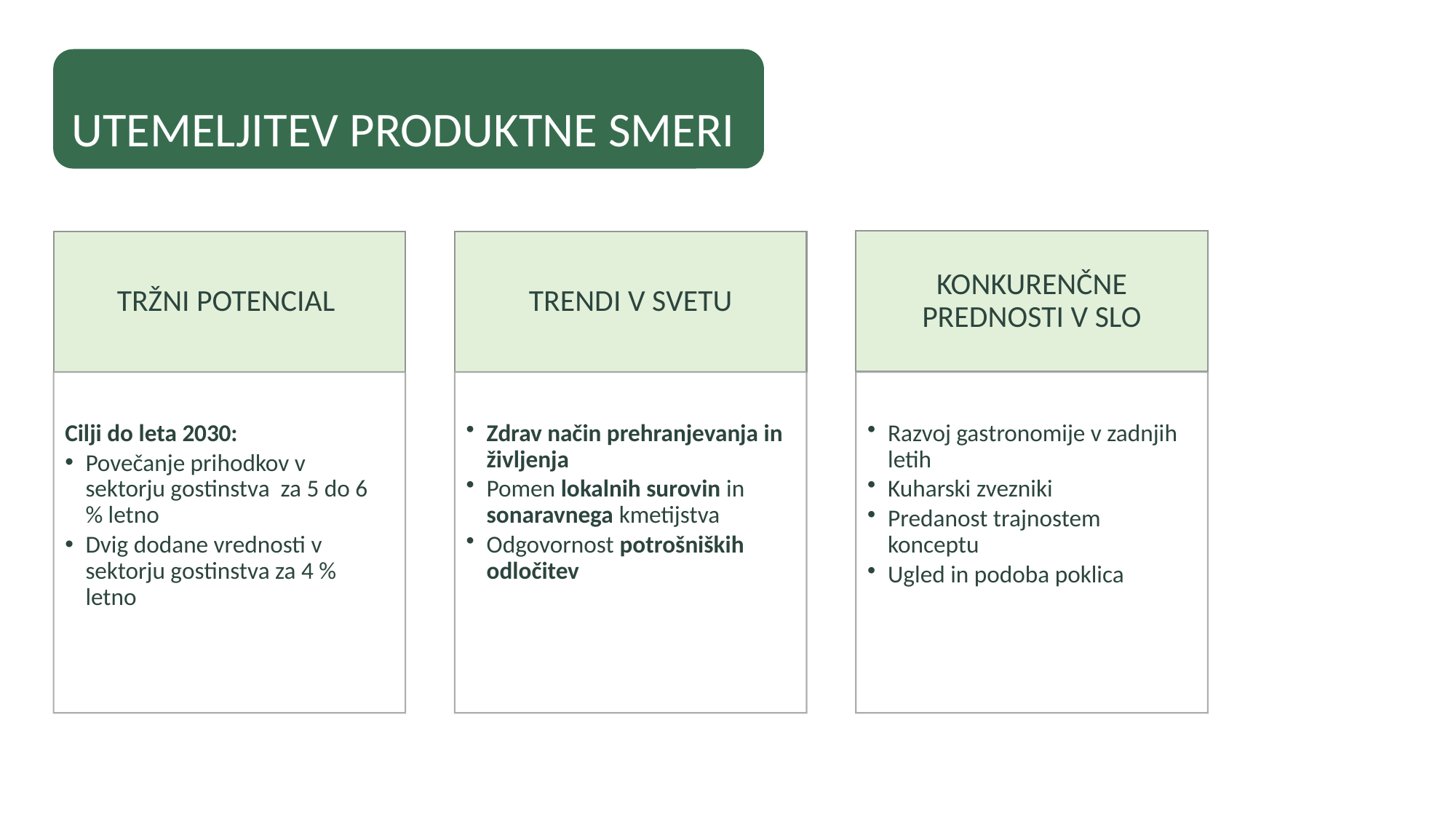

UTEMELJITEV PRODUKTNE SMERI
TRŽNI POTENCIAL

Cilji do leta 2030:
Povečanje prihodkov v sektorju gostinstva  za 5 do 6 % letno
Dvig dodane vrednosti v sektorju gostinstva za 4 % letno

TRENDI V SVETU

Zdrav način prehranjevanja in življenja
Pomen lokalnih surovin in sonaravnega kmetijstva
Odgovornost potrošniških odločitev
KONKURENČNE PREDNOSTI V SLO

Razvoj gastronomije v zadnjih letih
Kuharski zvezniki
Predanost trajnostem konceptu
Ugled in podoba poklica